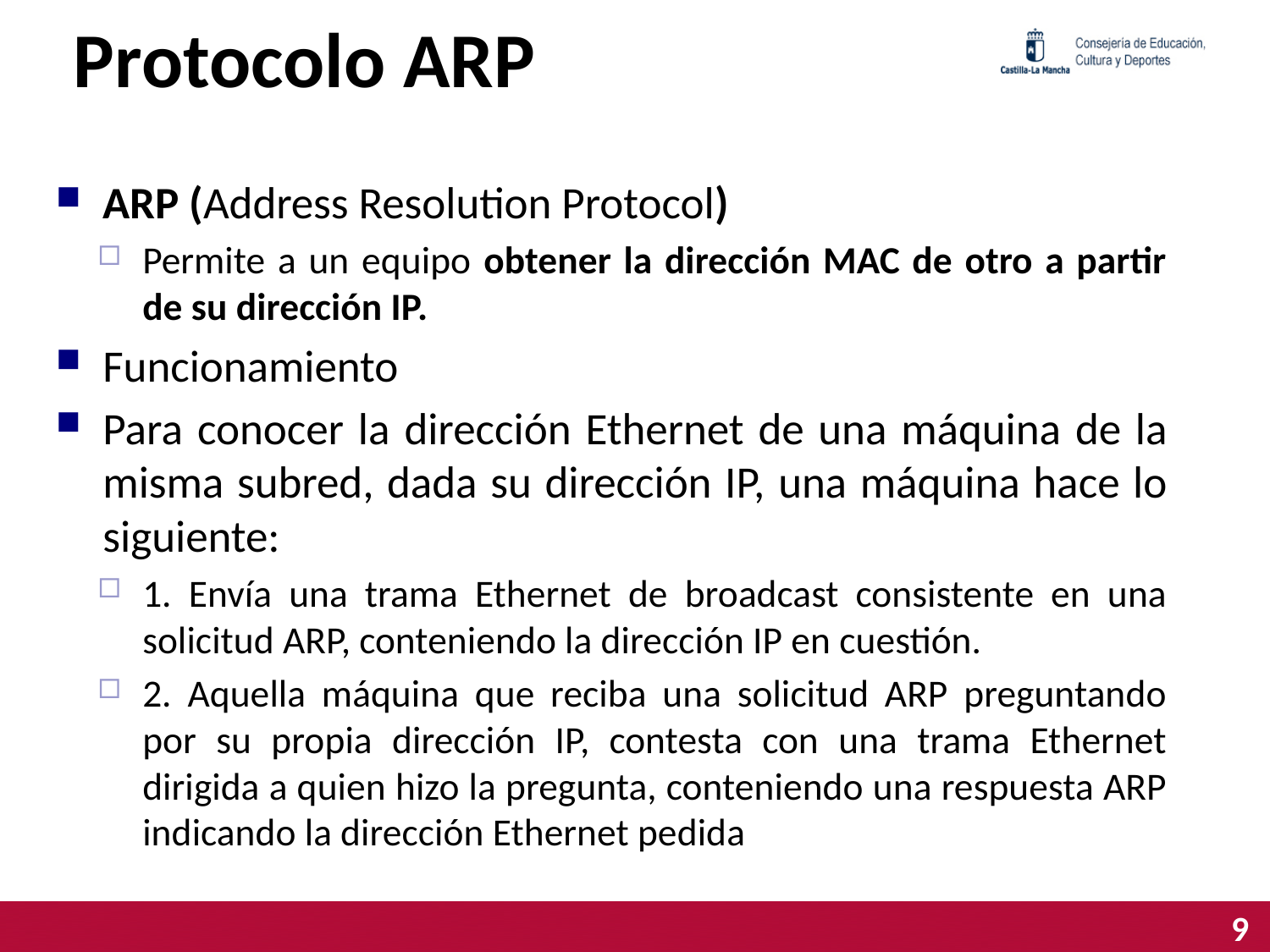

# Protocolo ARP
ARP (Address Resolution Protocol)
Permite a un equipo obtener la dirección MAC de otro a partir de su dirección IP.
Funcionamiento
Para conocer la dirección Ethernet de una máquina de la misma subred, dada su dirección IP, una máquina hace lo siguiente:
1. Envía una trama Ethernet de broadcast consistente en una solicitud ARP, conteniendo la dirección IP en cuestión.
2. Aquella máquina que reciba una solicitud ARP preguntando por su propia dirección IP, contesta con una trama Ethernet dirigida a quien hizo la pregunta, conteniendo una respuesta ARP indicando la dirección Ethernet pedida